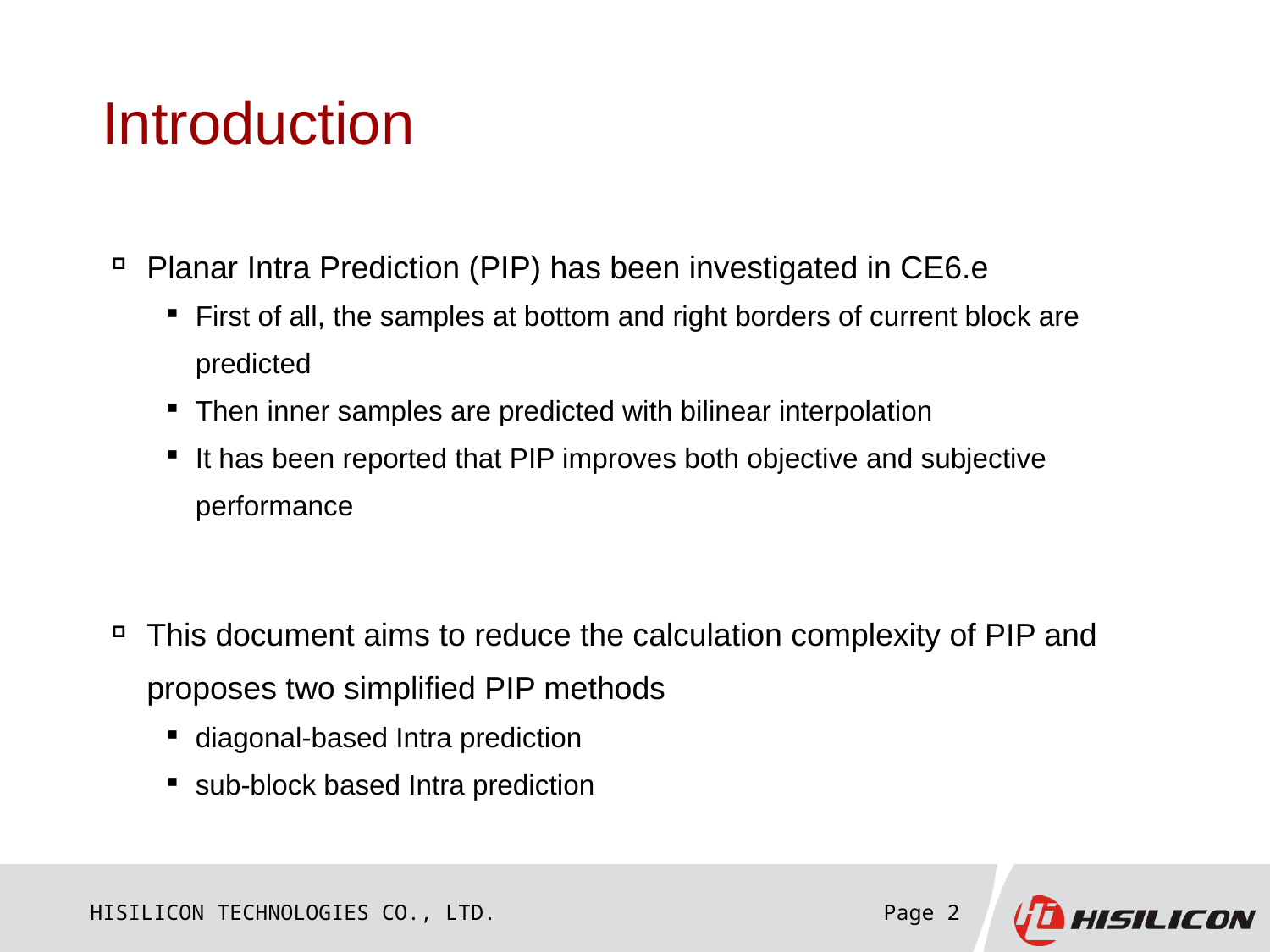

# Introduction
Planar Intra Prediction (PIP) has been investigated in CE6.e
First of all, the samples at bottom and right borders of current block are predicted
Then inner samples are predicted with bilinear interpolation
It has been reported that PIP improves both objective and subjective performance

This document aims to reduce the calculation complexity of PIP and proposes two simplified PIP methods
diagonal-based Intra prediction
sub-block based Intra prediction
Page 2